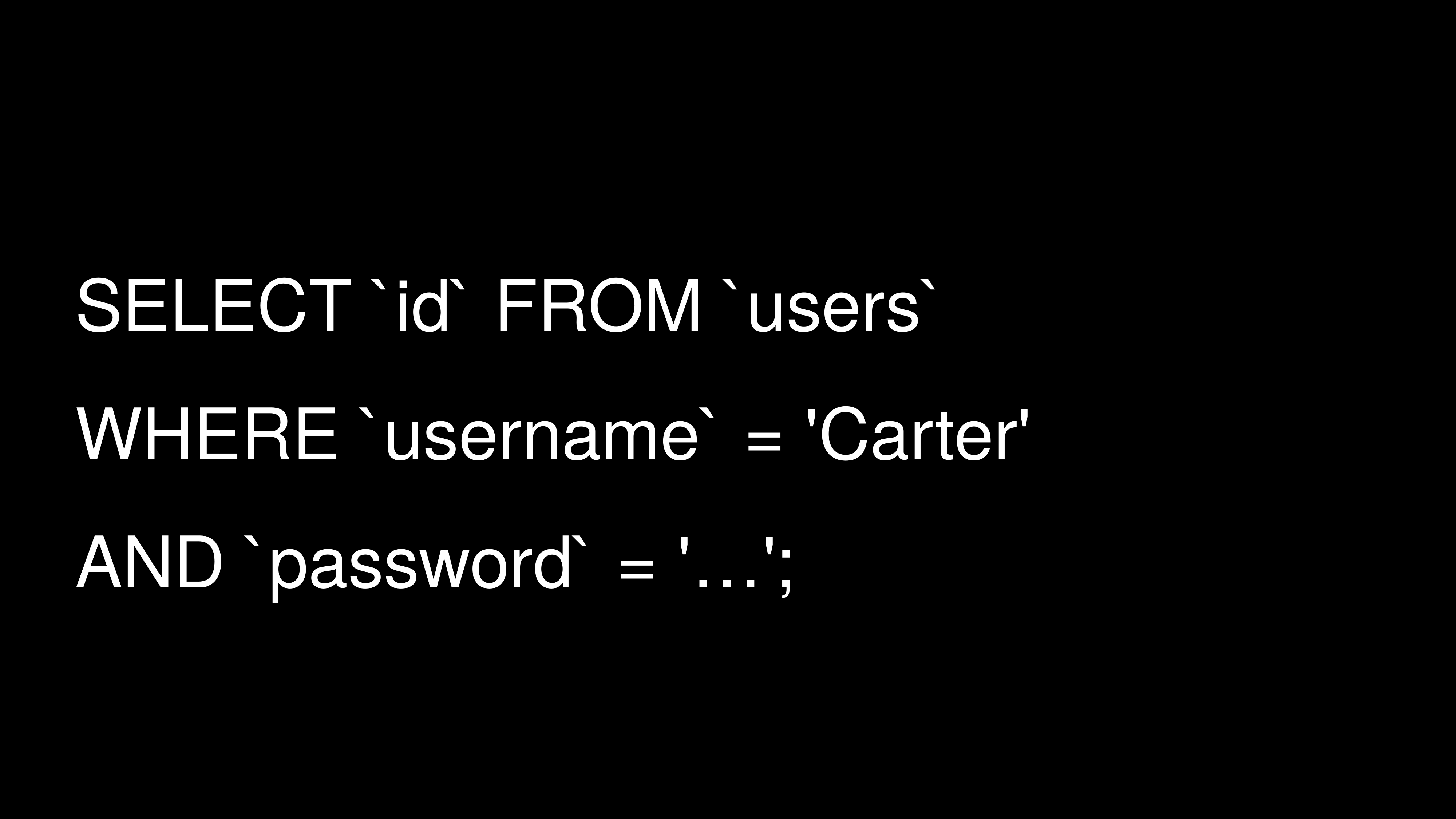

SELECT `id` FROM `users`
WHERE `username` = 'Carter'
AND `password` = '…';